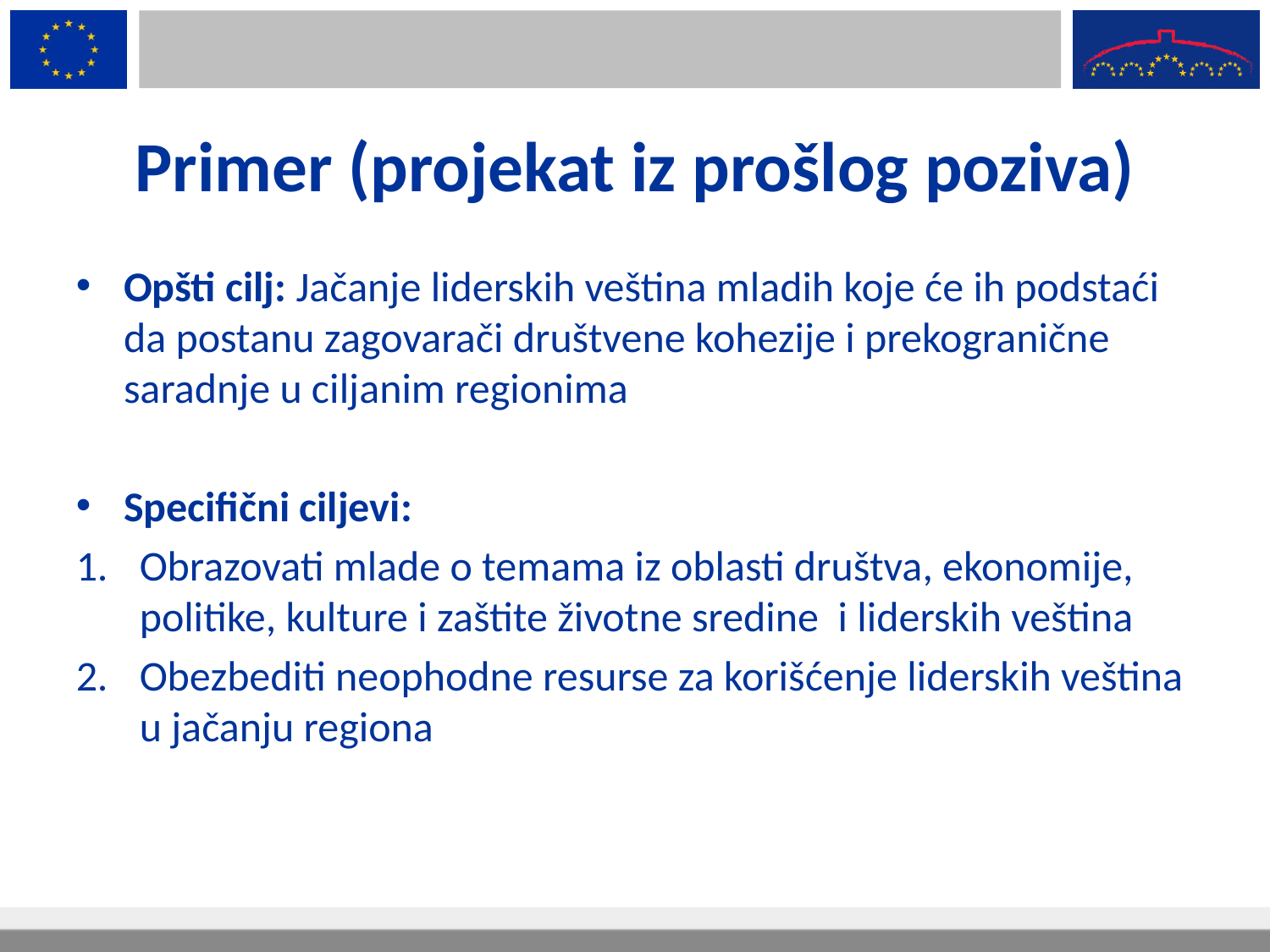

# Primer (projekat iz prošlog poziva)

Opšti cilj: Jačanje liderskih veština mladih koje će ih podstaći da postanu zagovarači društvene kohezije i prekogranične saradnje u ciljanim regionima

Specifični ciljevi:
Obrazovati mlade o temama iz oblasti društva, ekonomije, politike, kulture i zaštite životne sredine  i liderskih veština
Obezbediti neophodne resurse za korišćenje liderskih veština u jačanju regiona